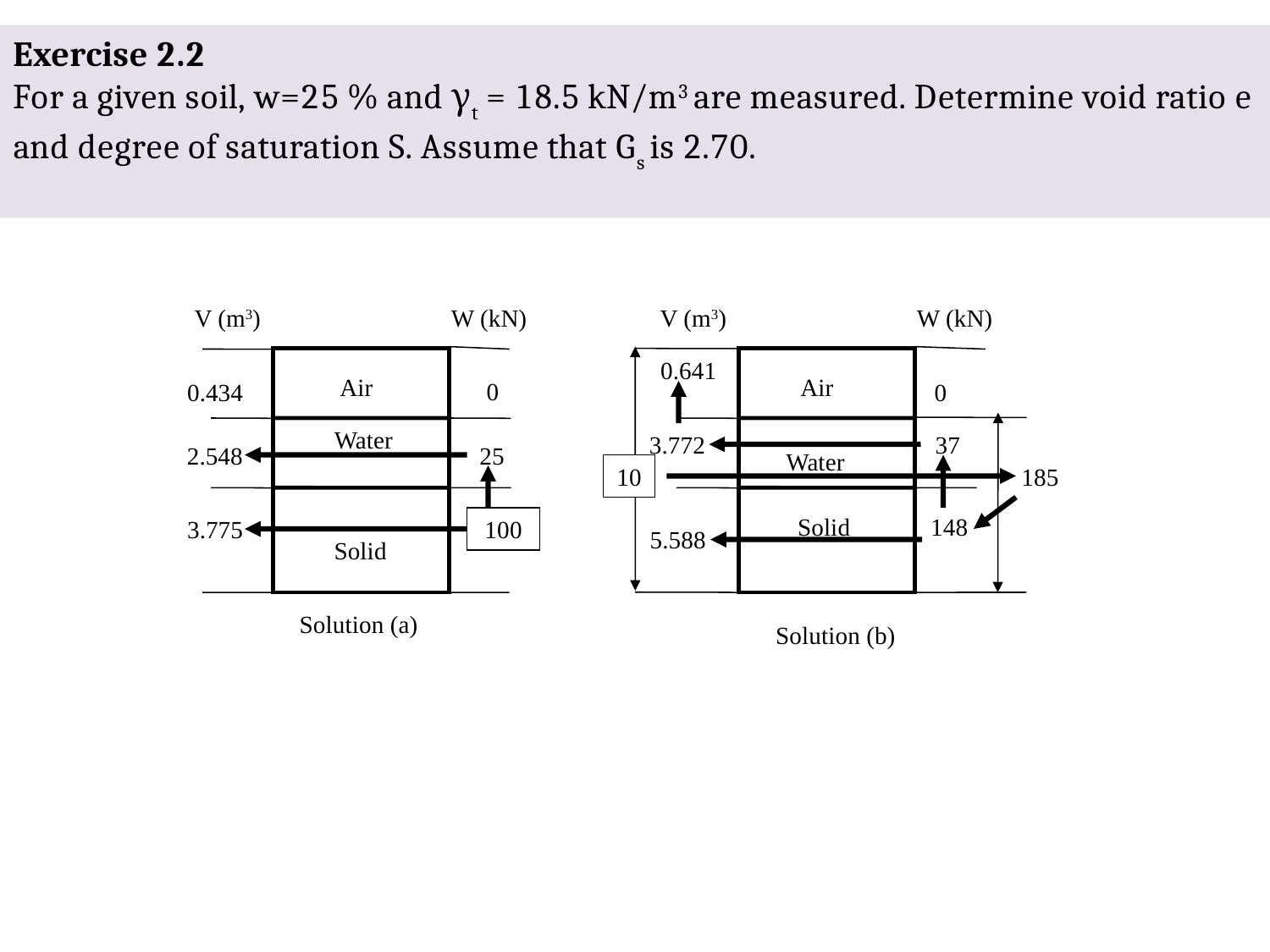

Exercise 2.2
For a given soil, w=25 % and γt = 18.5 kN/m3 are measured. Determine void ratio e and degree of saturation S. Assume that Gs is 2.70.

V (m3)
W (kN)

Air
0
0.434

Water

2.548
25

100
3.775

Solid

Solution (a)
V (m3)
W (kN)

0.641
Air
0

3.772
37
Water

185
10

Solid
148
5.588

Solution (b)